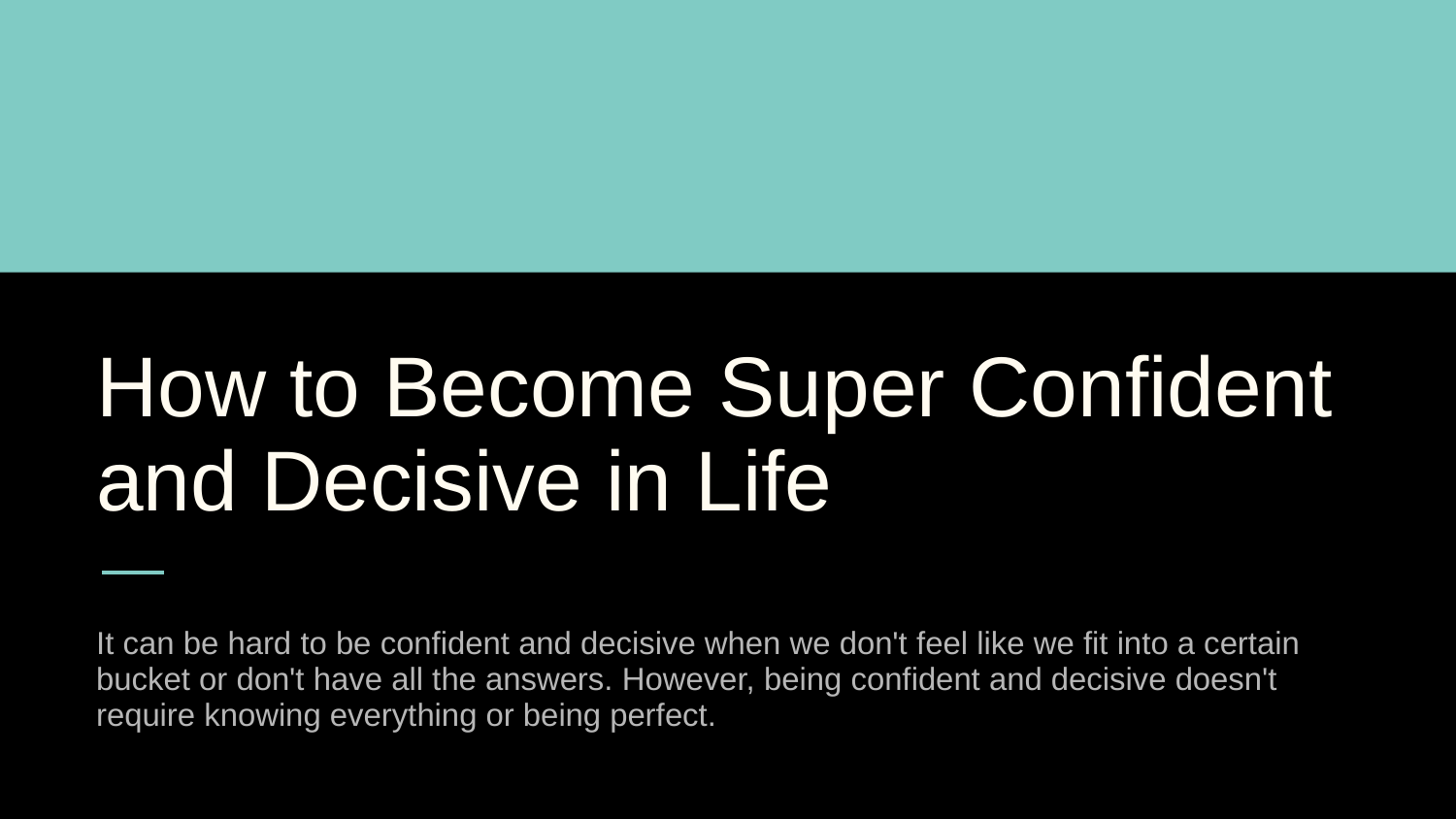

# How to Become Super Confident and Decisive in Life
It can be hard to be confident and decisive when we don't feel like we fit into a certain bucket or don't have all the answers. However, being confident and decisive doesn't require knowing everything or being perfect.